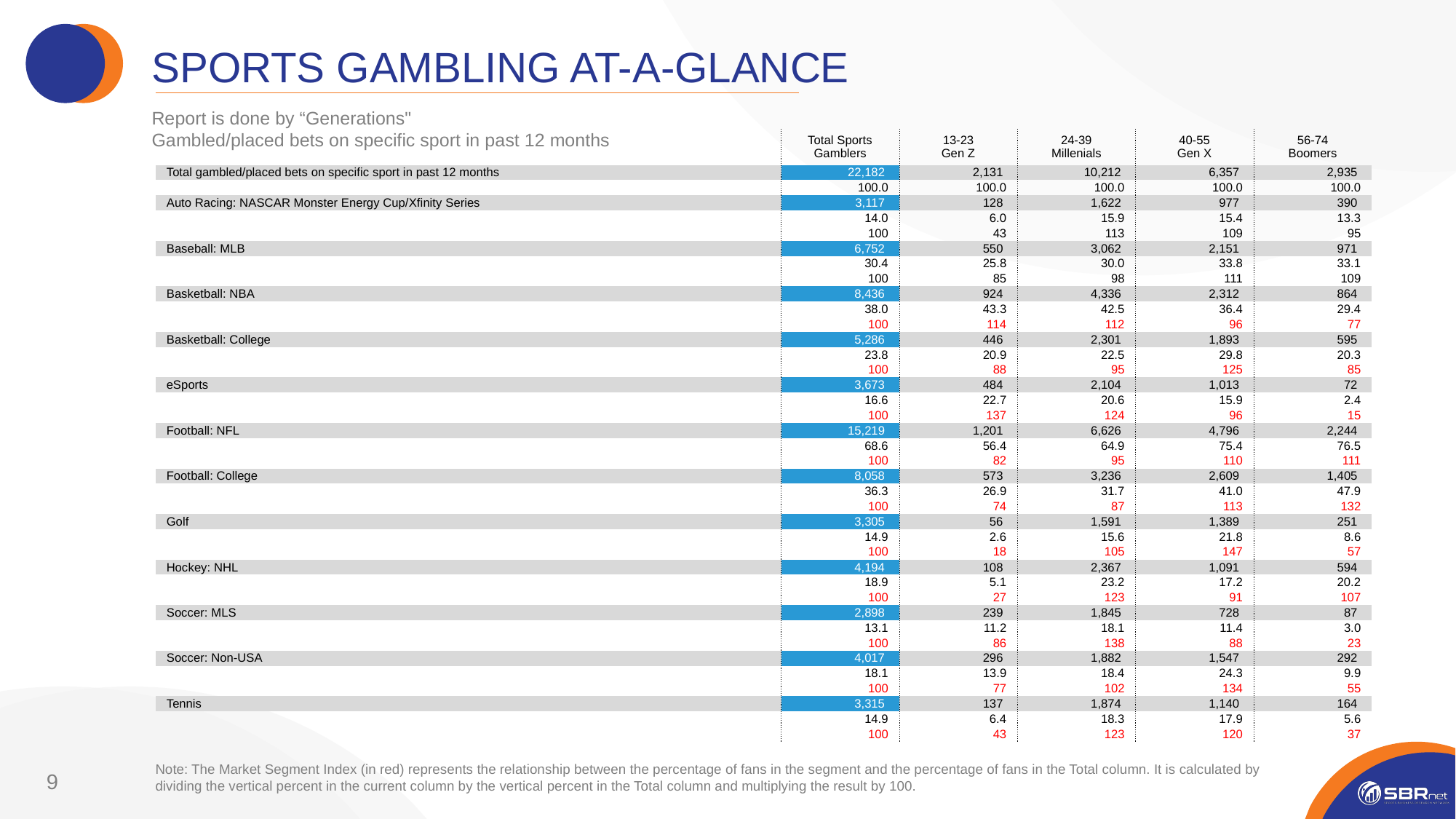

SPORTS GAMBLING AT-A-GLANCE
Report is done by “Generations"
Gambled/placed bets on specific sport in past 12 months
|  | Total Sports Gamblers | 13-23 Gen Z | 24-39 Millenials | 40-55 Gen X | 56-74 Boomers |
| --- | --- | --- | --- | --- | --- |
| Total gambled/placed bets on specific sport in past 12 months | 22,182 | 2,131 | 10,212 | 6,357 | 2,935 |
|  | 100.0 | 100.0 | 100.0 | 100.0 | 100.0 |
| Auto Racing: NASCAR Monster Energy Cup/Xfinity Series | 3,117 | 128 | 1,622 | 977 | 390 |
|  | 14.0 | 6.0 | 15.9 | 15.4 | 13.3 |
|  | 100 | 43 | 113 | 109 | 95 |
| Baseball: MLB | 6,752 | 550 | 3,062 | 2,151 | 971 |
|  | 30.4 | 25.8 | 30.0 | 33.8 | 33.1 |
|  | 100 | 85 | 98 | 111 | 109 |
| Basketball: NBA | 8,436 | 924 | 4,336 | 2,312 | 864 |
|  | 38.0 | 43.3 | 42.5 | 36.4 | 29.4 |
|  | 100 | 114 | 112 | 96 | 77 |
| Basketball: College | 5,286 | 446 | 2,301 | 1,893 | 595 |
|  | 23.8 | 20.9 | 22.5 | 29.8 | 20.3 |
|  | 100 | 88 | 95 | 125 | 85 |
| eSports | 3,673 | 484 | 2,104 | 1,013 | 72 |
|  | 16.6 | 22.7 | 20.6 | 15.9 | 2.4 |
|  | 100 | 137 | 124 | 96 | 15 |
| Football: NFL | 15,219 | 1,201 | 6,626 | 4,796 | 2,244 |
|  | 68.6 | 56.4 | 64.9 | 75.4 | 76.5 |
|  | 100 | 82 | 95 | 110 | 111 |
| Football: College | 8,058 | 573 | 3,236 | 2,609 | 1,405 |
|  | 36.3 | 26.9 | 31.7 | 41.0 | 47.9 |
|  | 100 | 74 | 87 | 113 | 132 |
| Golf | 3,305 | 56 | 1,591 | 1,389 | 251 |
|  | 14.9 | 2.6 | 15.6 | 21.8 | 8.6 |
|  | 100 | 18 | 105 | 147 | 57 |
| Hockey: NHL | 4,194 | 108 | 2,367 | 1,091 | 594 |
|  | 18.9 | 5.1 | 23.2 | 17.2 | 20.2 |
|  | 100 | 27 | 123 | 91 | 107 |
| Soccer: MLS | 2,898 | 239 | 1,845 | 728 | 87 |
|  | 13.1 | 11.2 | 18.1 | 11.4 | 3.0 |
|  | 100 | 86 | 138 | 88 | 23 |
| Soccer: Non-USA | 4,017 | 296 | 1,882 | 1,547 | 292 |
|  | 18.1 | 13.9 | 18.4 | 24.3 | 9.9 |
|  | 100 | 77 | 102 | 134 | 55 |
| Tennis | 3,315 | 137 | 1,874 | 1,140 | 164 |
|  | 14.9 | 6.4 | 18.3 | 17.9 | 5.6 |
|  | 100 | 43 | 123 | 120 | 37 |
9
Note: The Market Segment Index (in red) represents the relationship between the percentage of fans in the segment and the percentage of fans in the Total column. It is calculated by dividing the vertical percent in the current column by the vertical percent in the Total column and multiplying the result by 100.